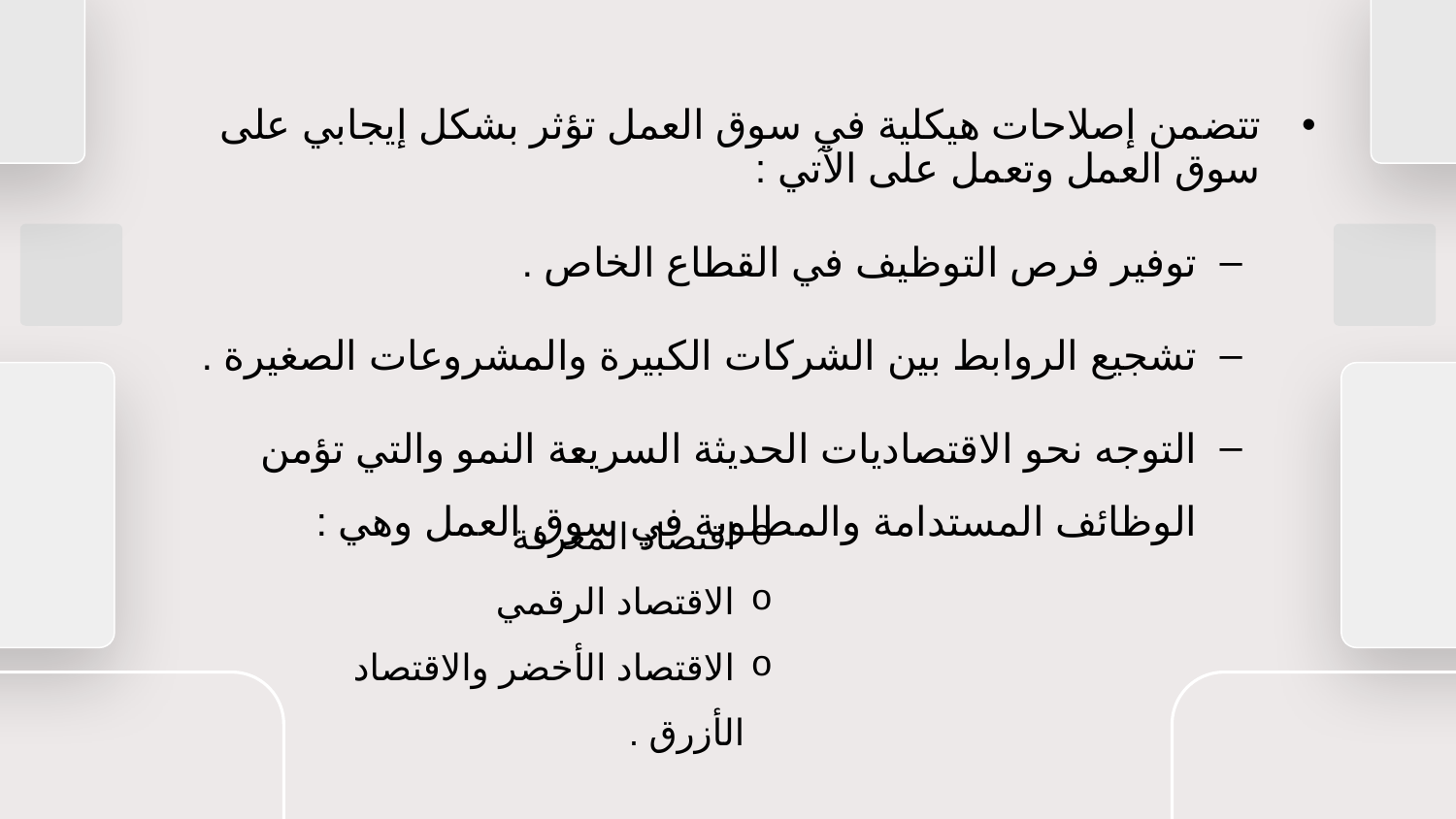

تتضمن إصلاحات هيكلية في سوق العمل تؤثر بشكل إيجابي على سوق العمل وتعمل على الآتي :
توفير فرص التوظيف في القطاع الخاص .
تشجيع الروابط بين الشركات الكبيرة والمشروعات الصغيرة .
التوجه نحو الاقتصاديات الحديثة السريعة النمو والتي تؤمن الوظائف المستدامة والمطلوبة في سوق العمل وهي :
اقتصاد المعرفة
 الاقتصاد الرقمي
 الاقتصاد الأخضر والاقتصاد الأزرق .